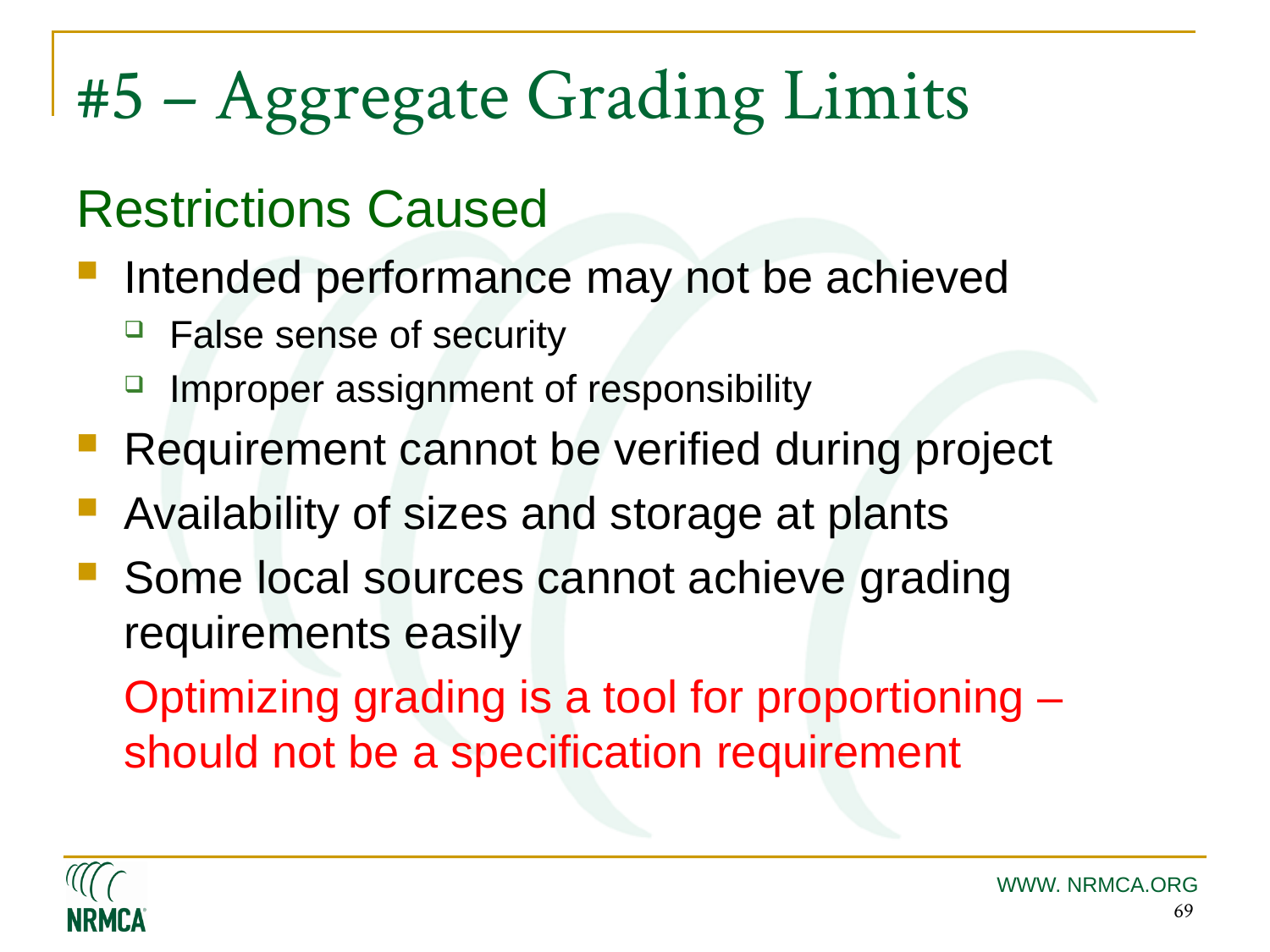

# #5 – Aggregate Grading Limits
Restrictions Caused
Intended performance may not be achieved
False sense of security
Improper assignment of responsibility
Requirement cannot be verified during project
Availability of sizes and storage at plants
Some local sources cannot achieve grading requirements easily
Optimizing grading is a tool for proportioning – should not be a specification requirement

69